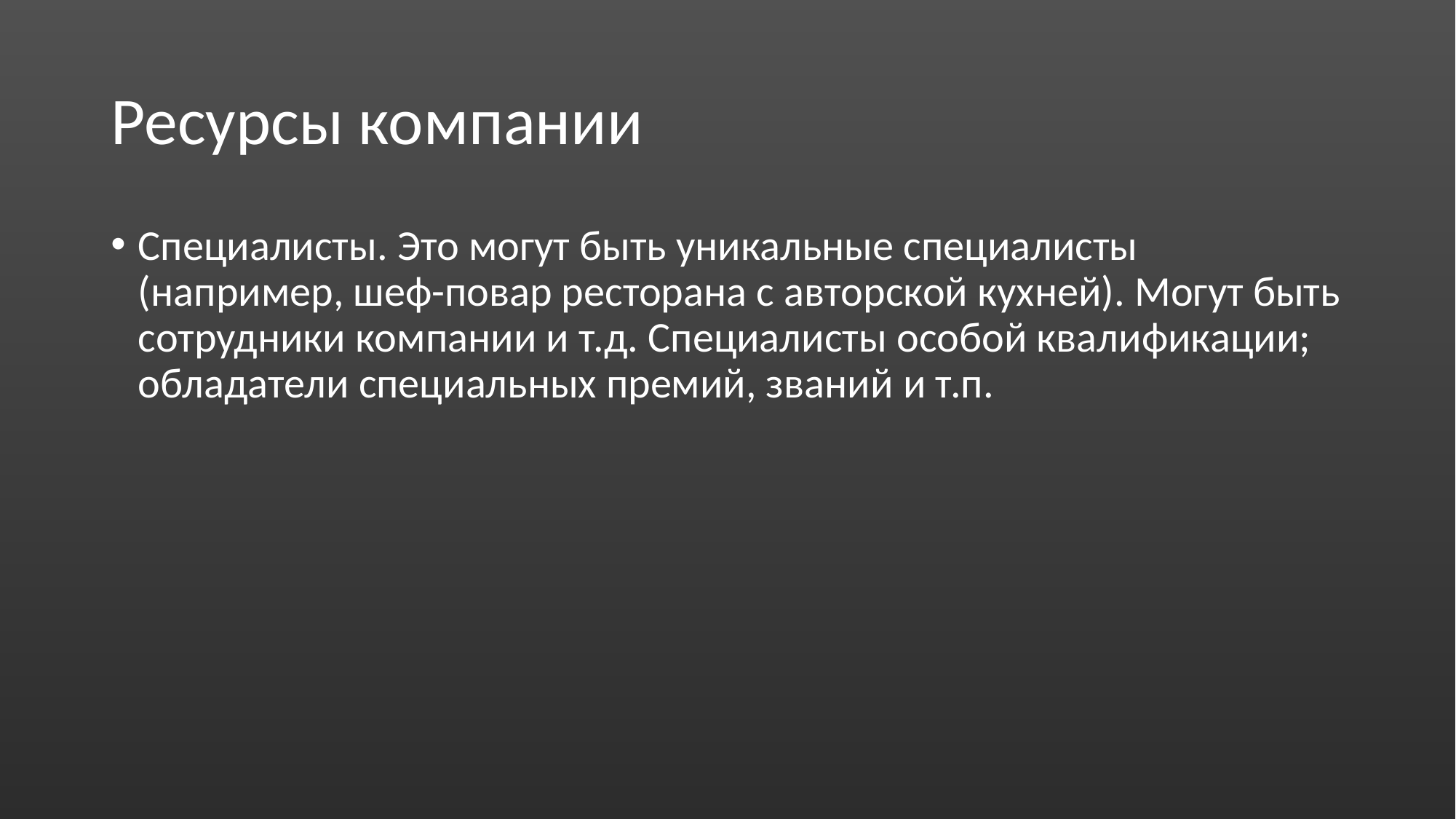

# Ресурсы компании
Специалисты. Это могут быть уникальные специалисты (например, шеф-повар ресторана с авторской кухней). Могут быть сотрудники компании и т.д. Специалисты особой квалификации; обладатели специальных премий, званий и т.п.